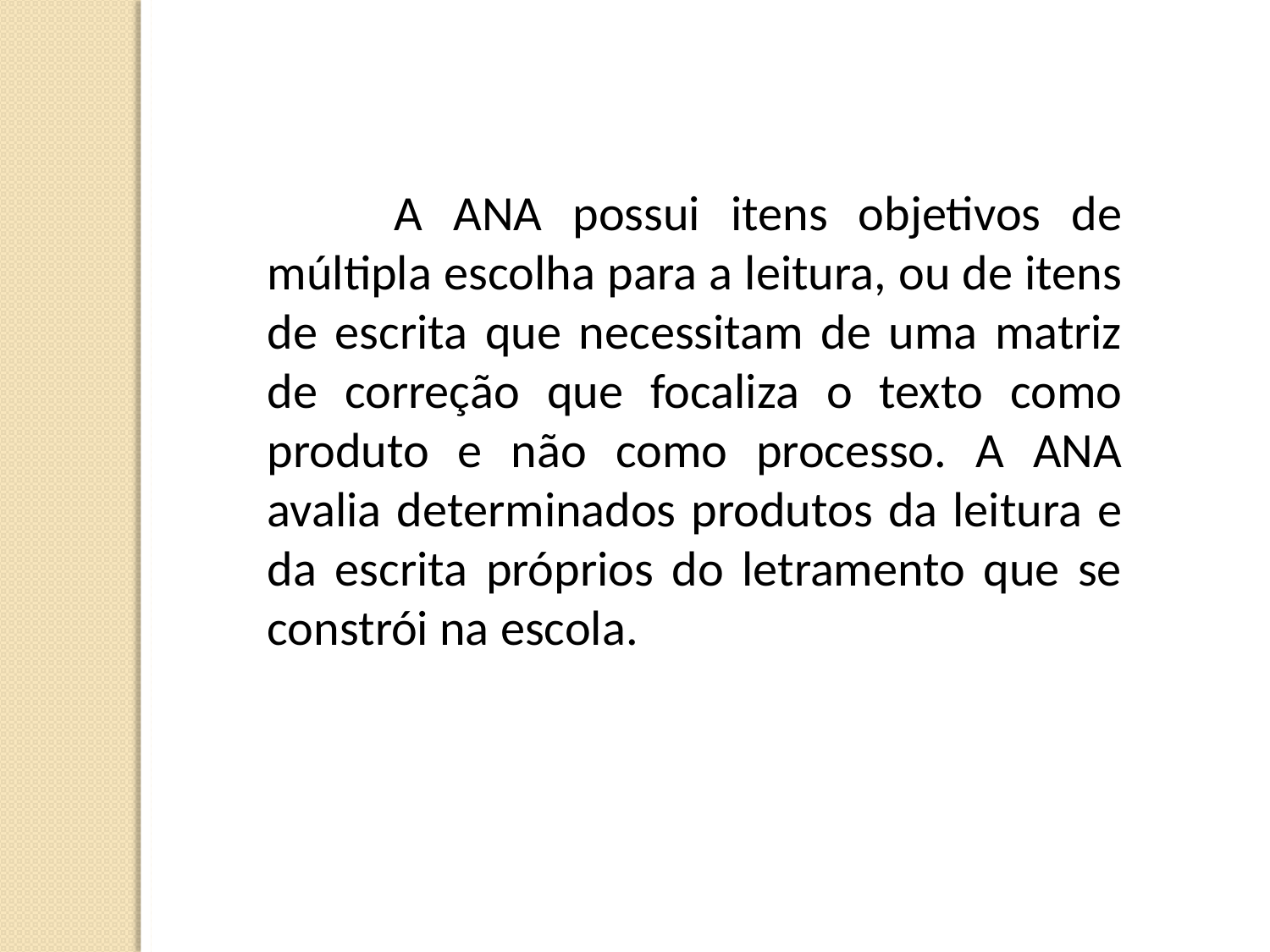

A ANA possui itens objetivos de múltipla escolha para a leitura, ou de itens de escrita que necessitam de uma matriz de correção que focaliza o texto como produto e não como processo. A ANA avalia determinados produtos da leitura e da escrita próprios do letramento que se constrói na escola.